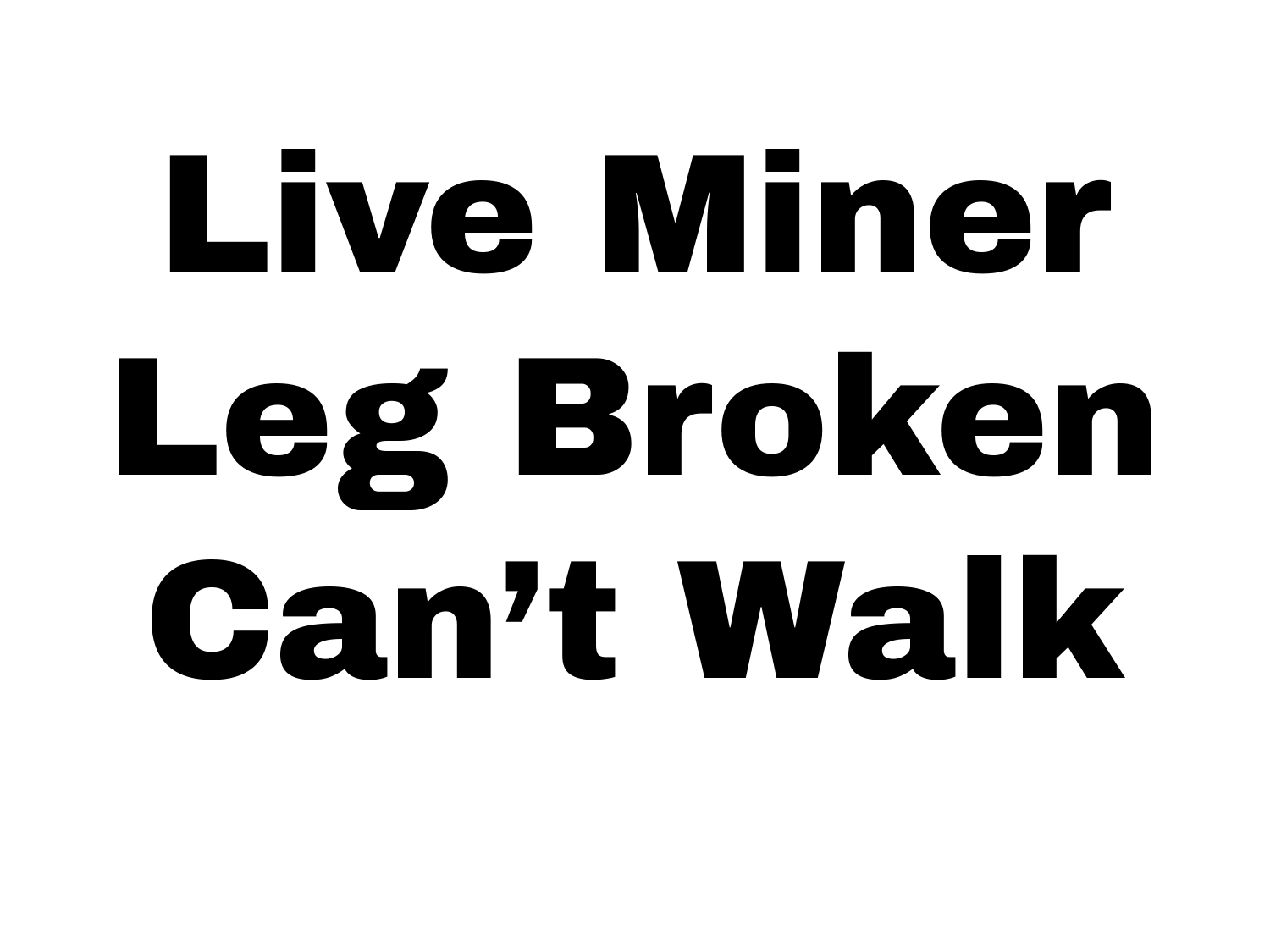

# Live Miner Leg Broken Can’t Walk